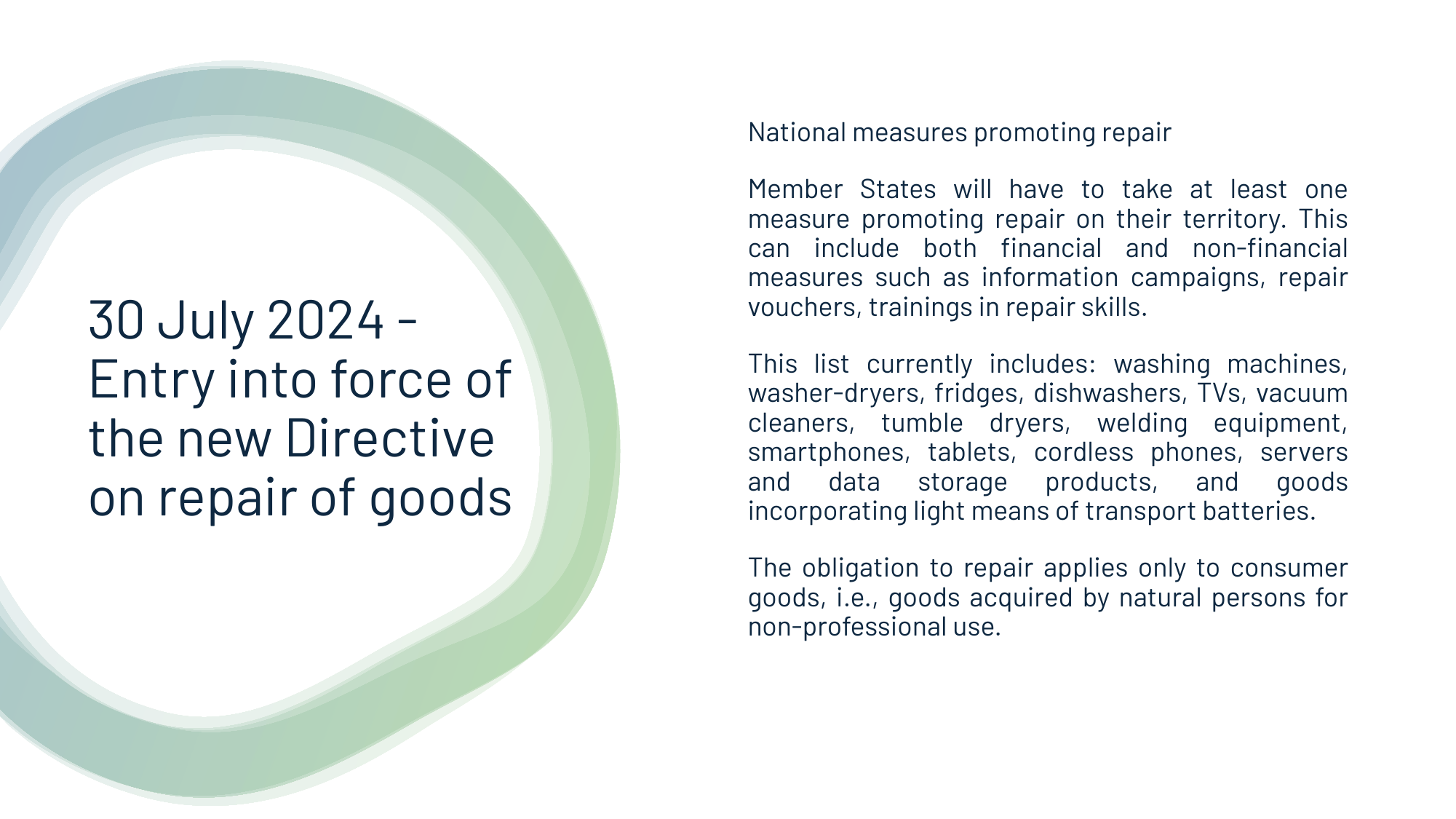

National measures promoting repair
Member States will have to take at least one measure promoting repair on their territory. This can include both financial and non-financial measures such as information campaigns, repair vouchers, trainings in repair skills.
This list currently includes: washing machines, washer-dryers, fridges, dishwashers, TVs, vacuum cleaners, tumble dryers, welding equipment, smartphones, tablets, cordless phones, servers and data storage products, and goods incorporating light means of transport batteries.
The obligation to repair applies only to consumer goods, i.e., goods acquired by natural persons for non-professional use.

# 30 July 2024 -Entry into force of the new Directive on repair of goods